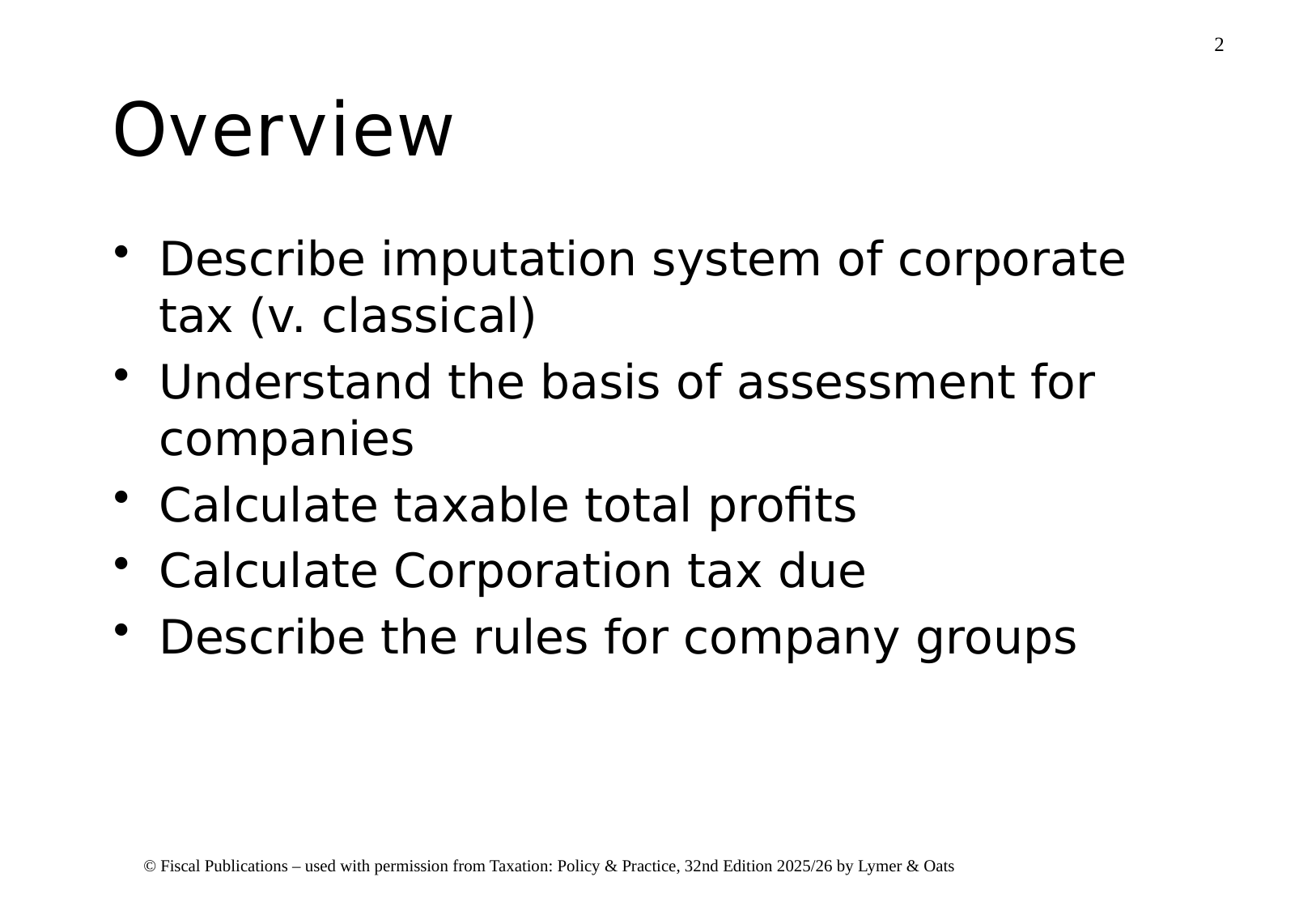

# Overview
Describe imputation system of corporate tax (v. classical)
Understand the basis of assessment for companies
Calculate taxable total profits
Calculate Corporation tax due
Describe the rules for company groups